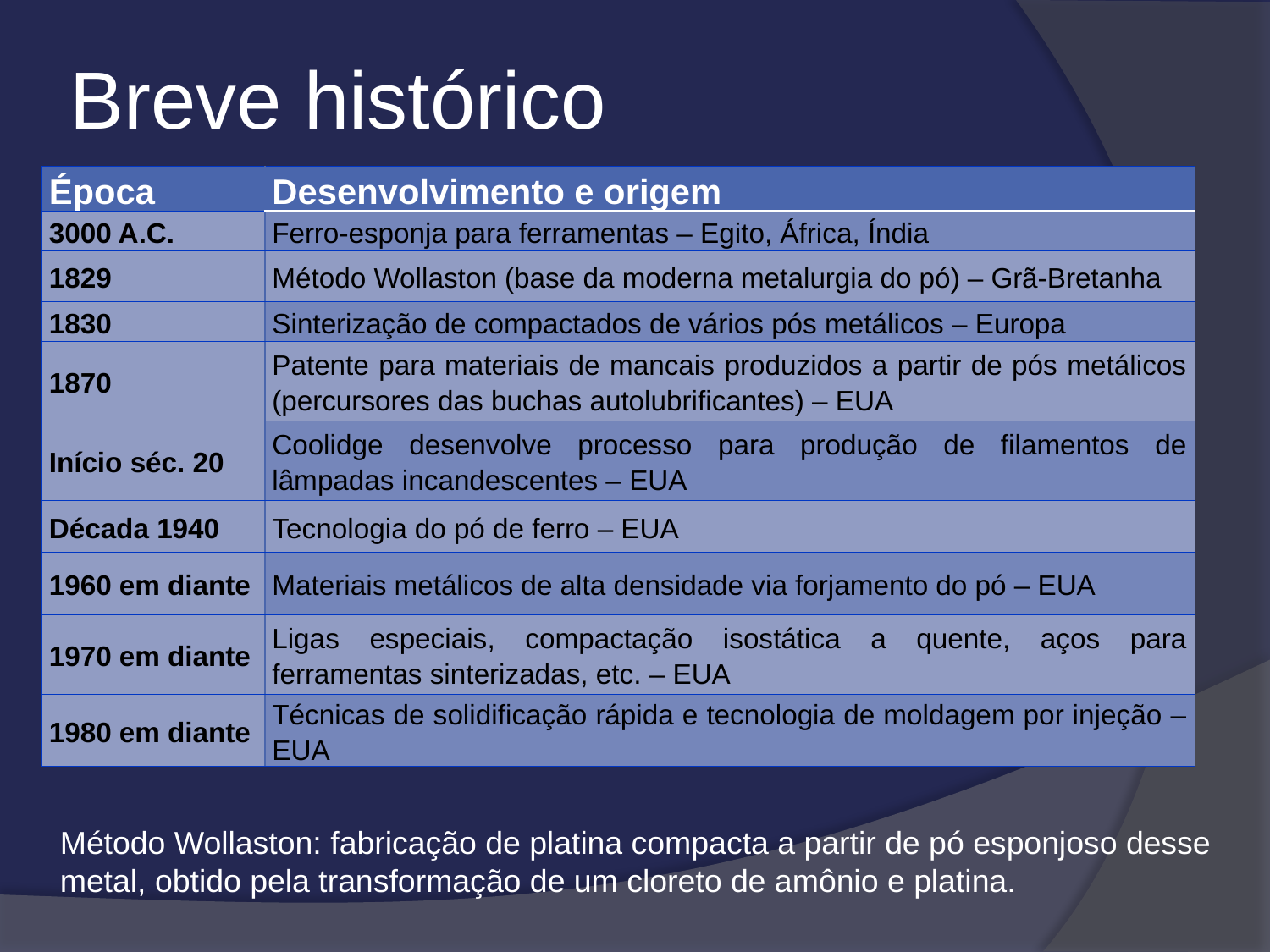

# Breve histórico
| Época | Desenvolvimento e origem |
| --- | --- |
| 3000 A.C. | Ferro-esponja para ferramentas – Egito, África, Índia |
| 1829 | Método Wollaston (base da moderna metalurgia do pó) – Grã-Bretanha |
| 1830 | Sinterização de compactados de vários pós metálicos – Europa |
| 1870 | Patente para materiais de mancais produzidos a partir de pós metálicos (percursores das buchas autolubrificantes) – EUA |
| Início séc. 20 | Coolidge desenvolve processo para produção de filamentos de lâmpadas incandescentes – EUA |
| Década 1940 | Tecnologia do pó de ferro – EUA |
| 1960 em diante | Materiais metálicos de alta densidade via forjamento do pó – EUA |
| 1970 em diante | Ligas especiais, compactação isostática a quente, aços para ferramentas sinterizadas, etc. – EUA |
| 1980 em diante | Técnicas de solidificação rápida e tecnologia de moldagem por injeção – EUA |
Método Wollaston: fabricação de platina compacta a partir de pó esponjoso desse metal, obtido pela transformação de um cloreto de amônio e platina.